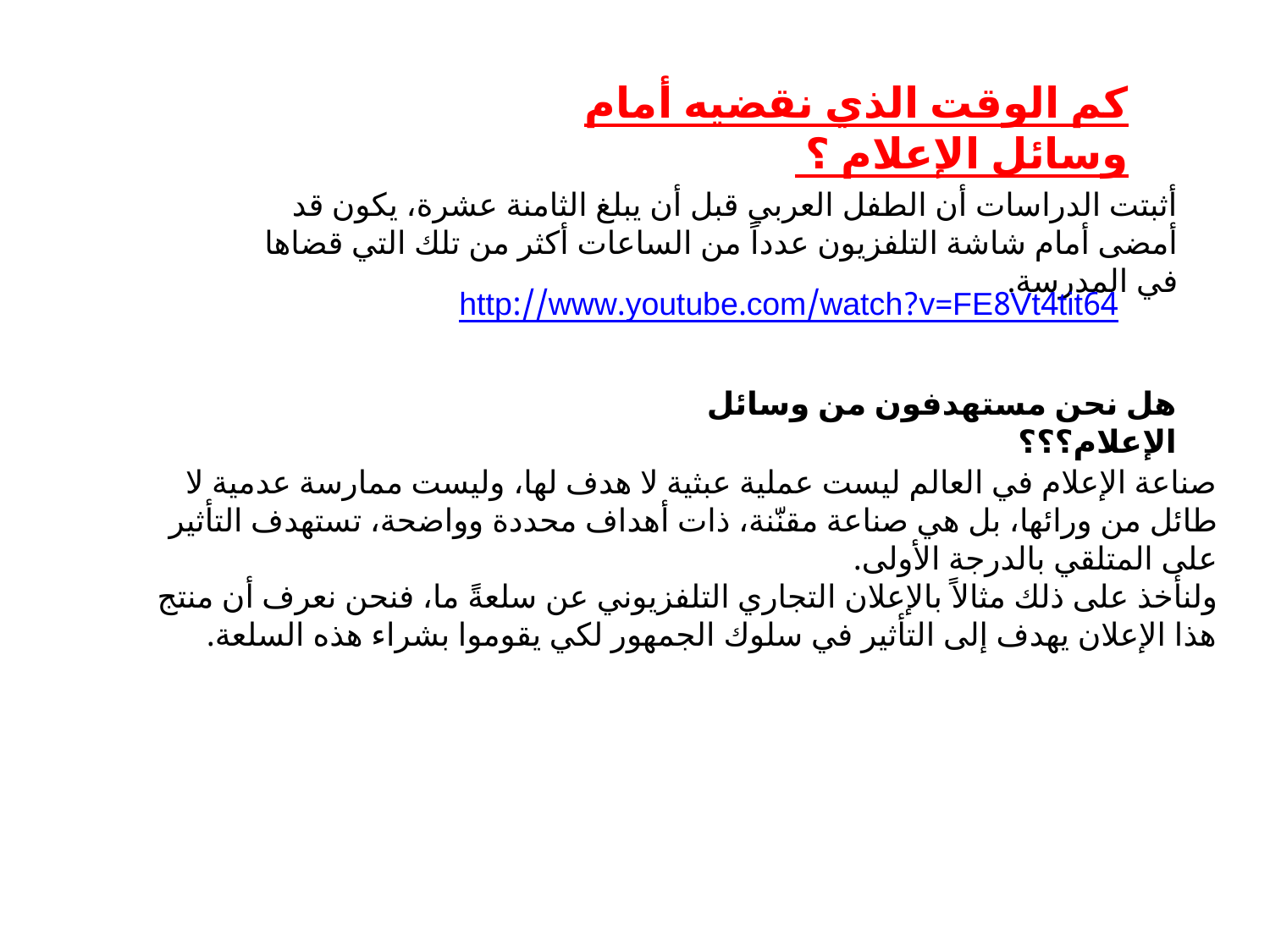

كم الوقت الذي نقضيه أمام وسائل الإعلام ؟
أثبتت الدراسات أن الطفل العربي قبل أن يبلغ الثامنة عشرة، يكون قد أمضى أمام شاشة التلفزيون عدداً من الساعات أكثر من تلك التي قضاها في المدرسة.
http://www.youtube.com/watch?v=FE8Vt4tit64

هل نحن مستهدفون من وسائل الإعلام؟؟؟
صناعة الإعلام في العالم ليست عملية عبثية لا هدف لها، وليست ممارسة عدمية لا طائل من ورائها، بل هي صناعة مقنّنة، ذات أهداف محددة وواضحة، تستهدف التأثير على المتلقي بالدرجة الأولى. 
ولنأخذ على ذلك مثالاً بالإعلان التجاري التلفزيوني عن سلعةً ما، فنحن نعرف أن منتج هذا الإعلان يهدف إلى التأثير في سلوك الجمهور لكي يقوموا بشراء هذه السلعة.